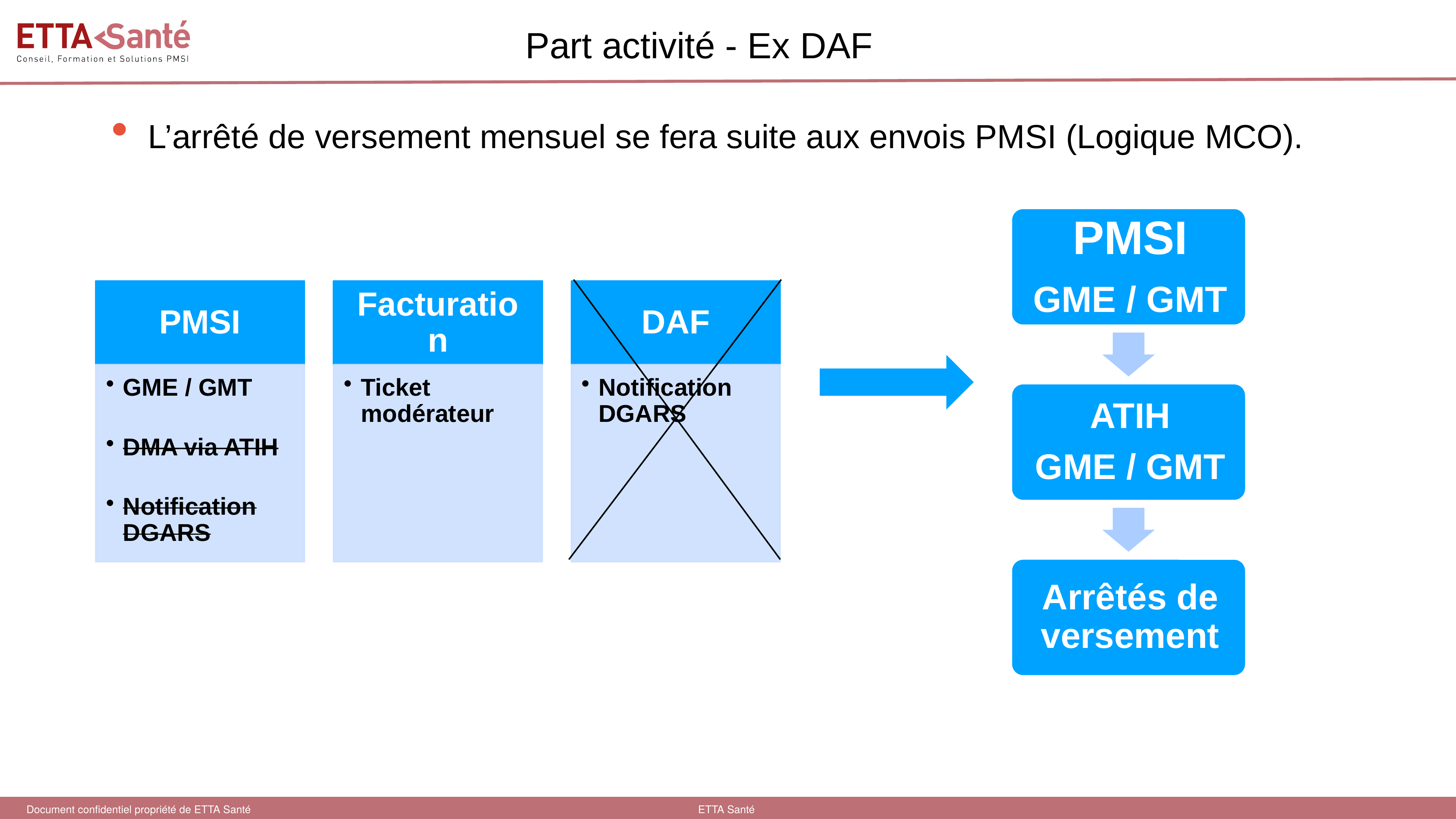

# Part activité - Ex DAF
L’arrêté de versement mensuel se fera suite aux envois PMSI (Logique MCO).
PMSI
GME / GMT

DMA via ATIH

Notification DGARS
Facturation
Ticket modérateur
DAF
Notification DGARS
PMSI
GME / GMT

ATIH
GME / GMT

Arrêtés de versement